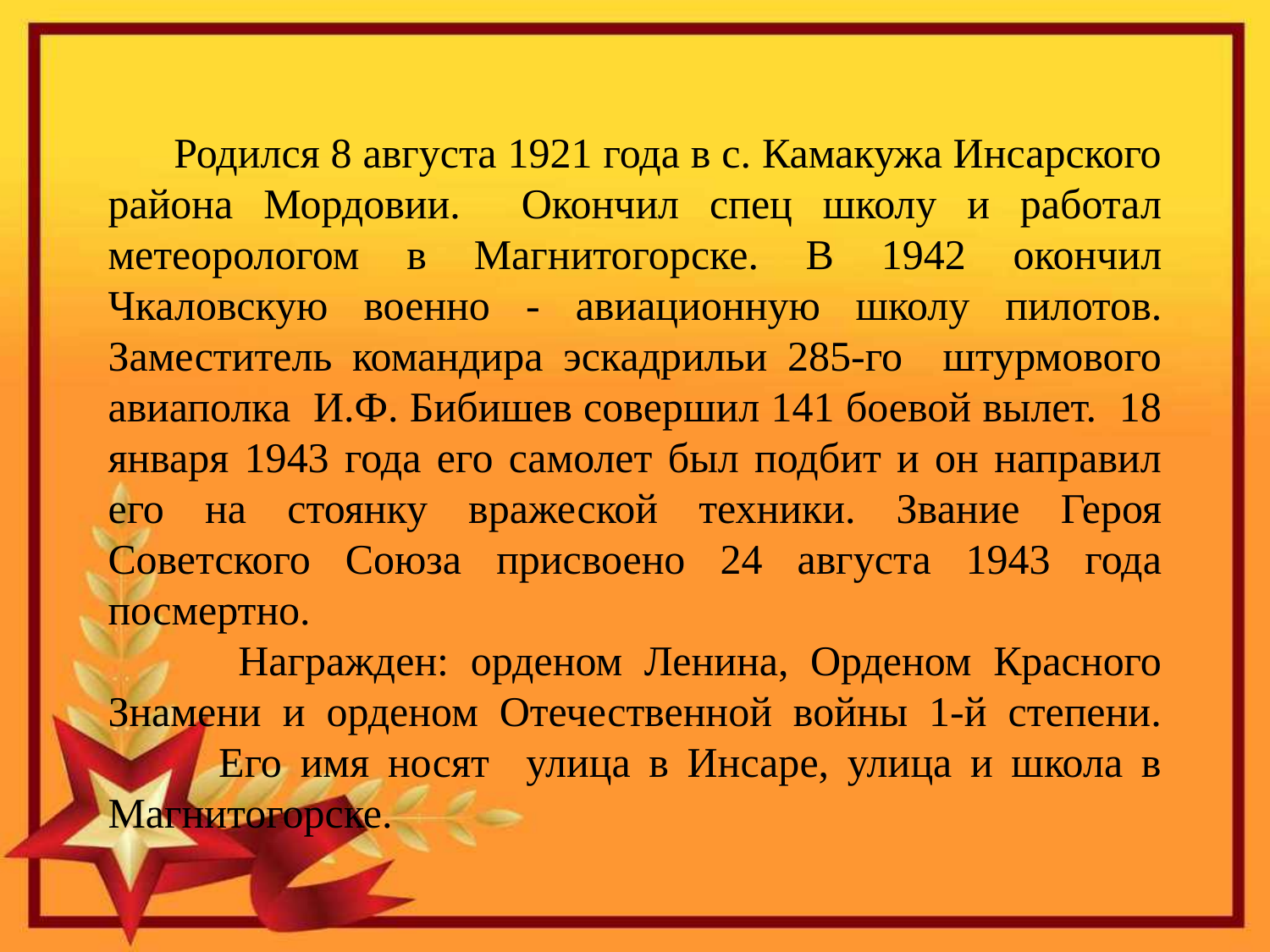

# Родился 8 августа 1921 года в с. Камакужа Инсарского района Мордовии.  Окончил спец школу и работал метеорологом в Магнитогорске. В 1942 окончил Чкаловскую военно - авиационную школу пилотов. Заместитель командира эскадрильи 285-го  штурмового авиаполка  И.Ф. Бибишев совершил 141 боевой вылет.  18 января 1943 года его самолет был подбит и он направил его на стоянку вражеской техники. Звание Героя Советского Союза присвоено 24 августа 1943 года посмертно. Награжден: орденом Ленина, Орденом Красного Знамени и орденом Отечественной войны 1-й степени. Его имя носят  улица в Инсаре, улица и школа в Магнитогорске.